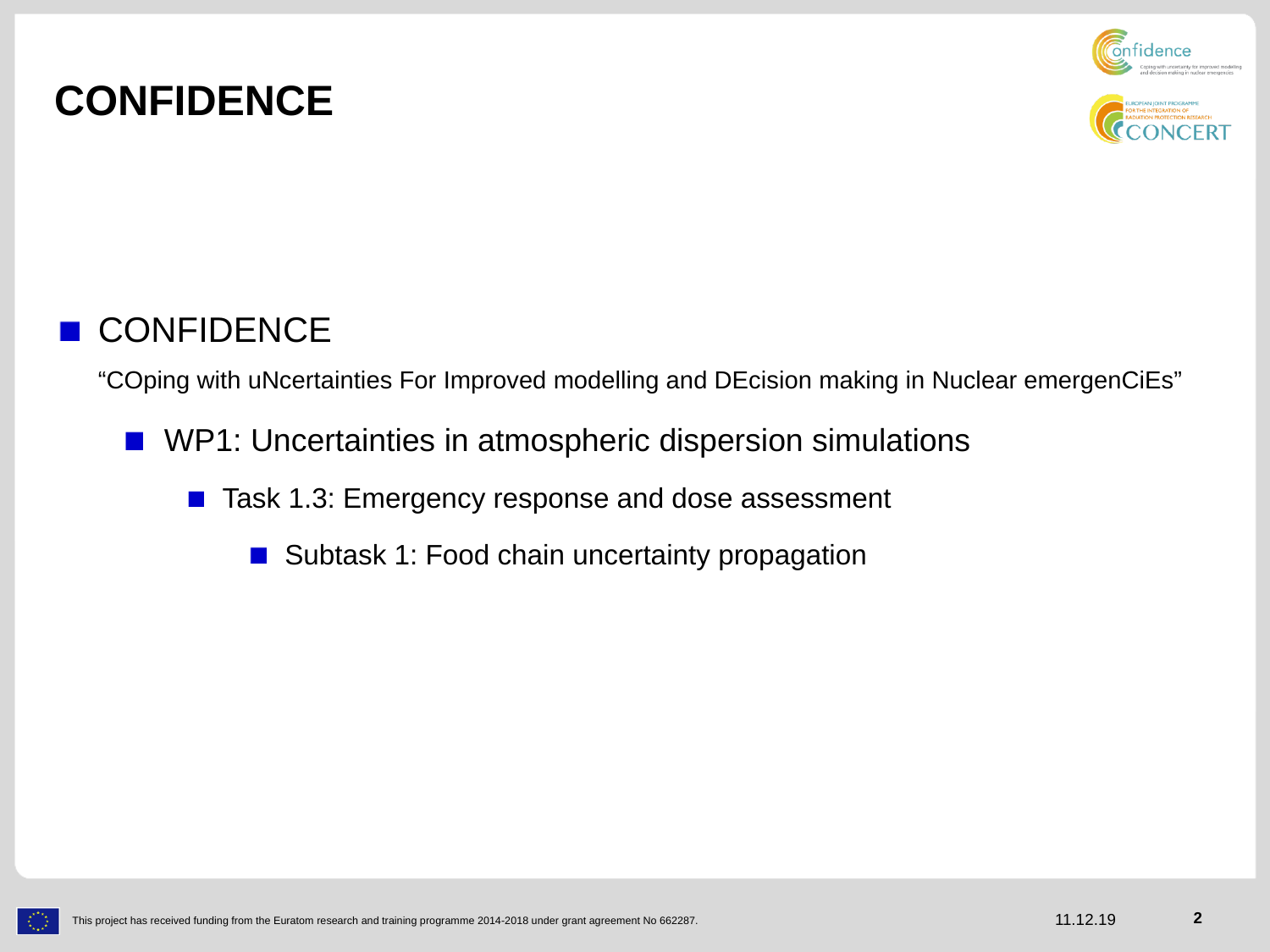

# CONFIDENCE
CONFIDENCE
“COping with uNcertainties For Improved modelling and DEcision making in Nuclear emergenCiEs”
WP1: Uncertainties in atmospheric dispersion simulations
Task 1.3: Emergency response and dose assessment
Subtask 1: Food chain uncertainty propagation